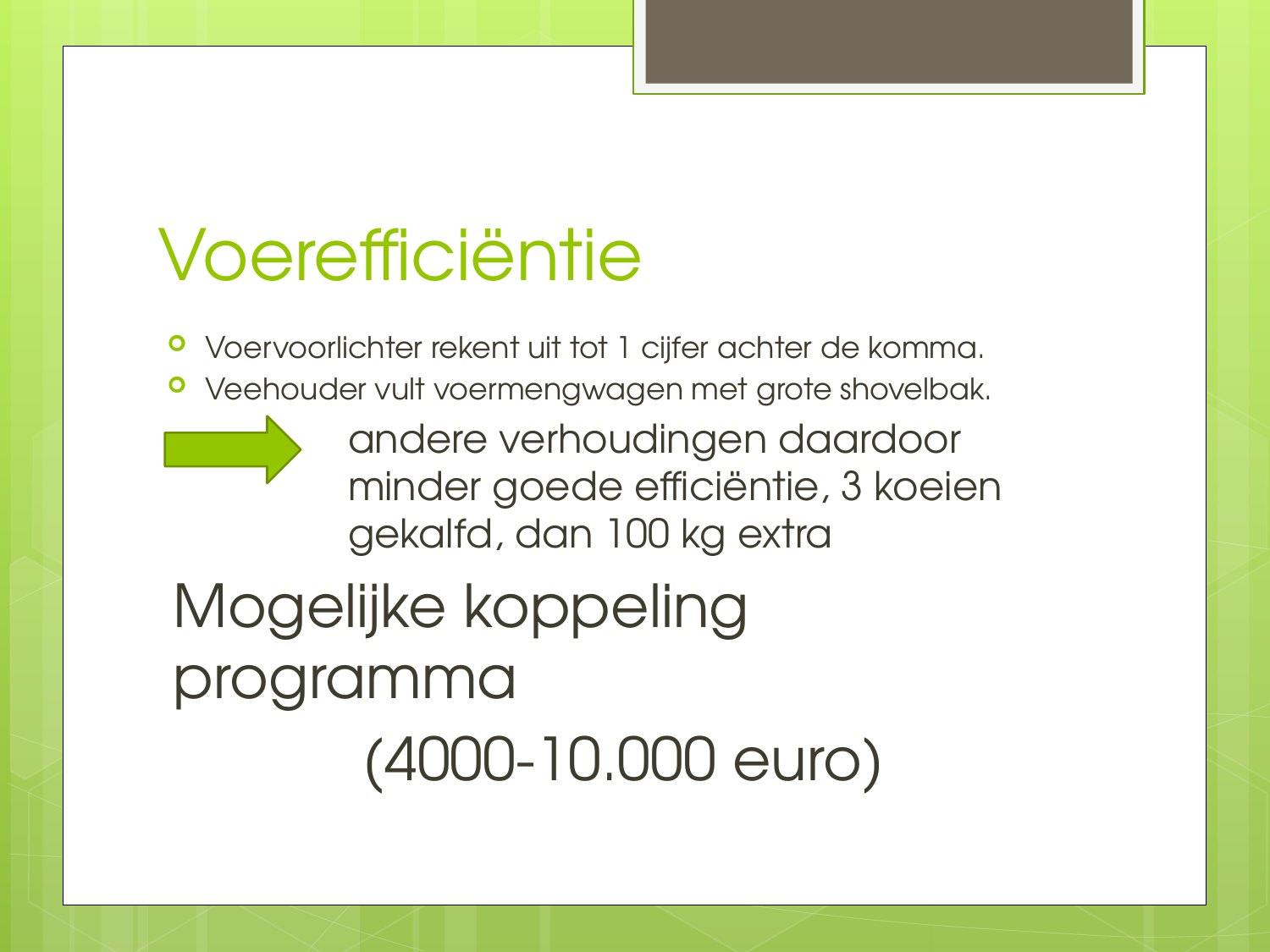

# Voerefficiëntie
Voervoorlichter rekent uit tot 1 cijfer achter de komma.
Veehouder vult voermengwagen met grote shovelbak.
	andere verhoudingen daardoor minder goede efficiëntie, 3 koeien gekalfd, dan 100 kg extra
Mogelijke koppeling programma
(4000-10.000 euro)